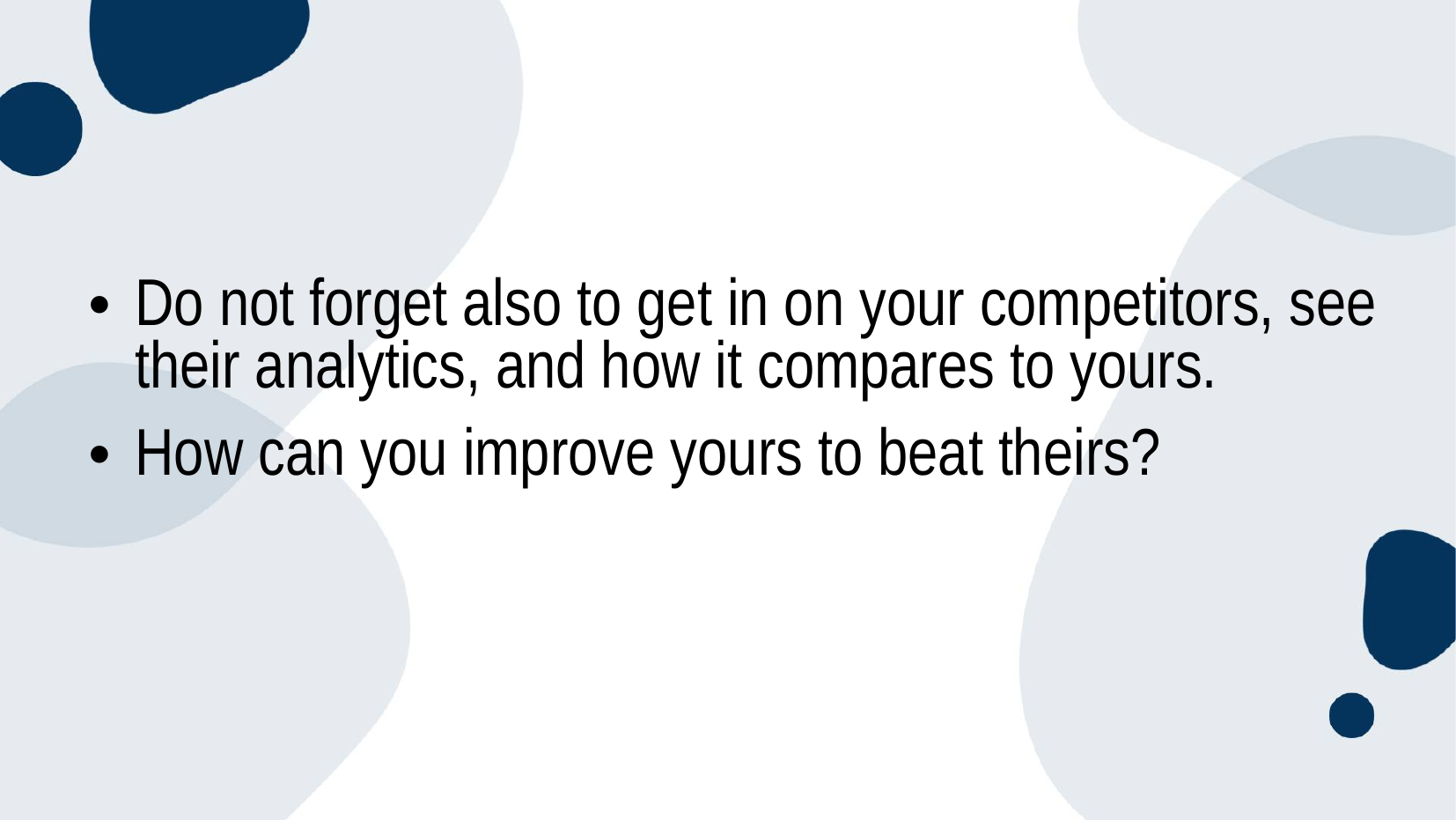

Do not forget also to get in on your competitors, see their analytics, and how it compares to yours.
How can you improve yours to beat theirs?